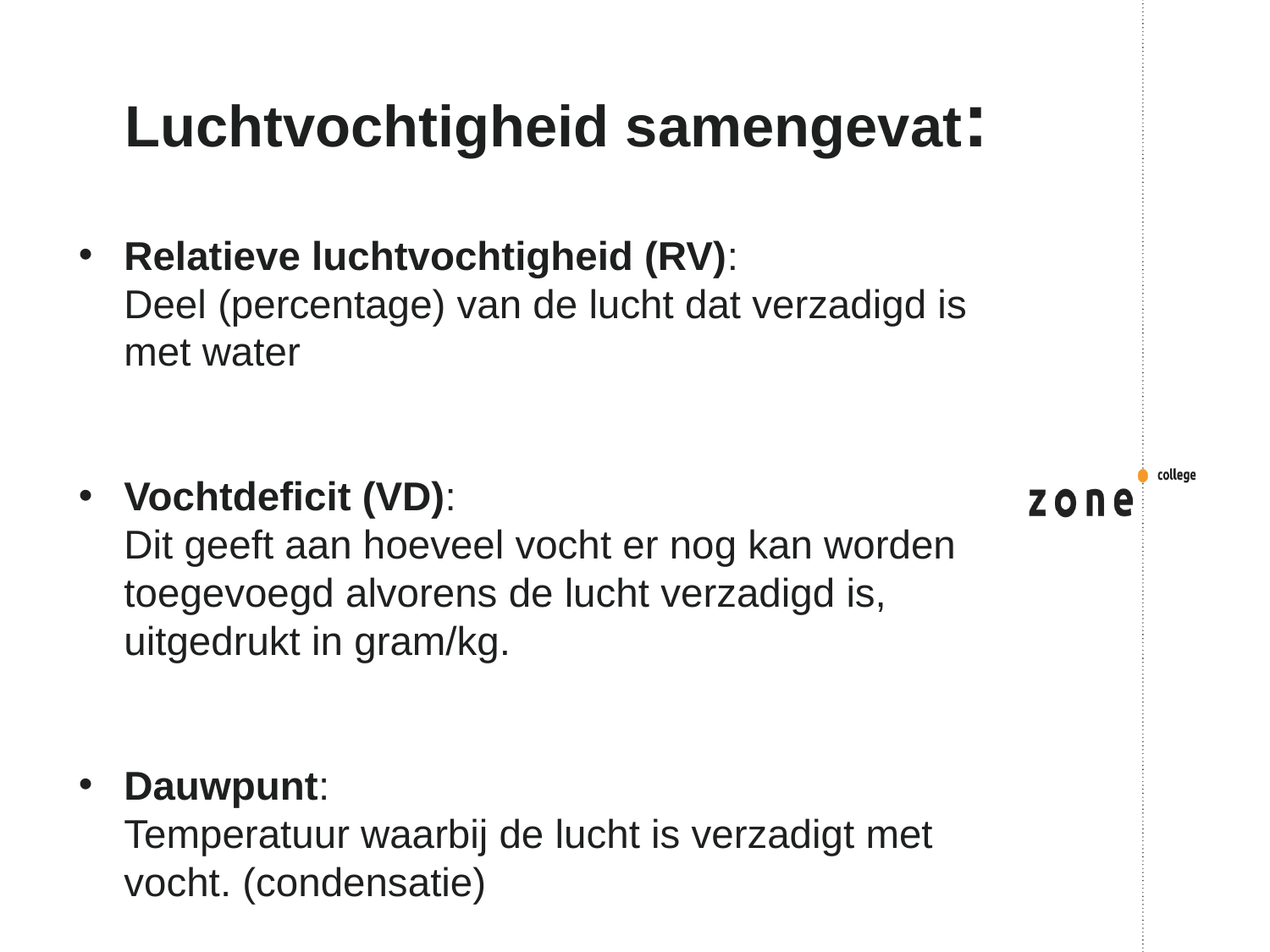

# Luchtvochtigheid samengevat:
Relatieve luchtvochtigheid (RV):
Deel (percentage) van de lucht dat verzadigd is met water

Vochtdeficit (VD):
Dit geeft aan hoeveel vocht er nog kan worden toegevoegd alvorens de lucht verzadigd is, uitgedrukt in gram/kg.

Dauwpunt:
Temperatuur waarbij de lucht is verzadigt met vocht. (condensatie)